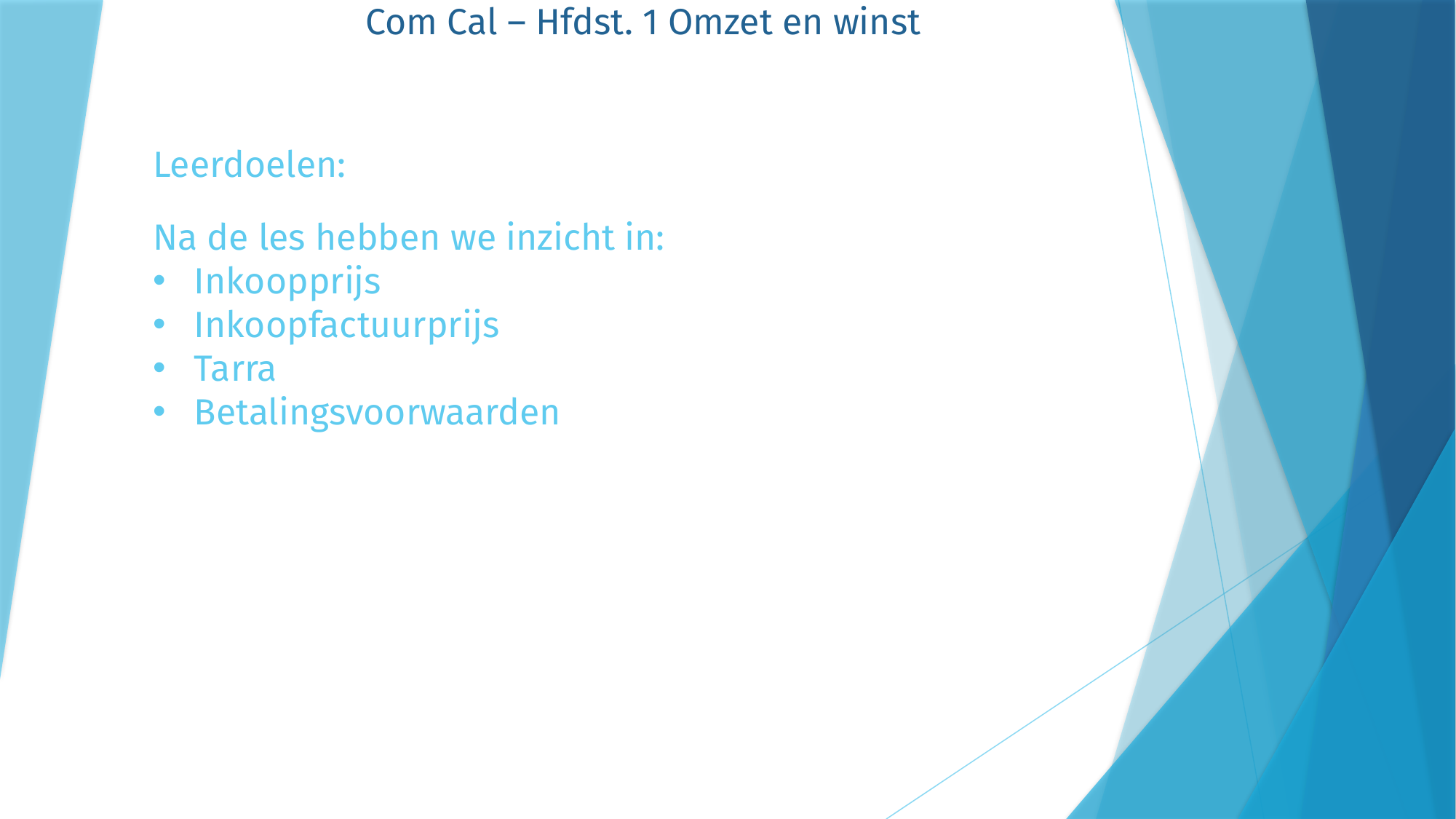

Com Cal – Hfdst. 1 Omzet en winst
Leerdoelen:
Na de les hebben we inzicht in:
Inkoopprijs
Inkoopfactuurprijs
Tarra
Betalingsvoorwaarden